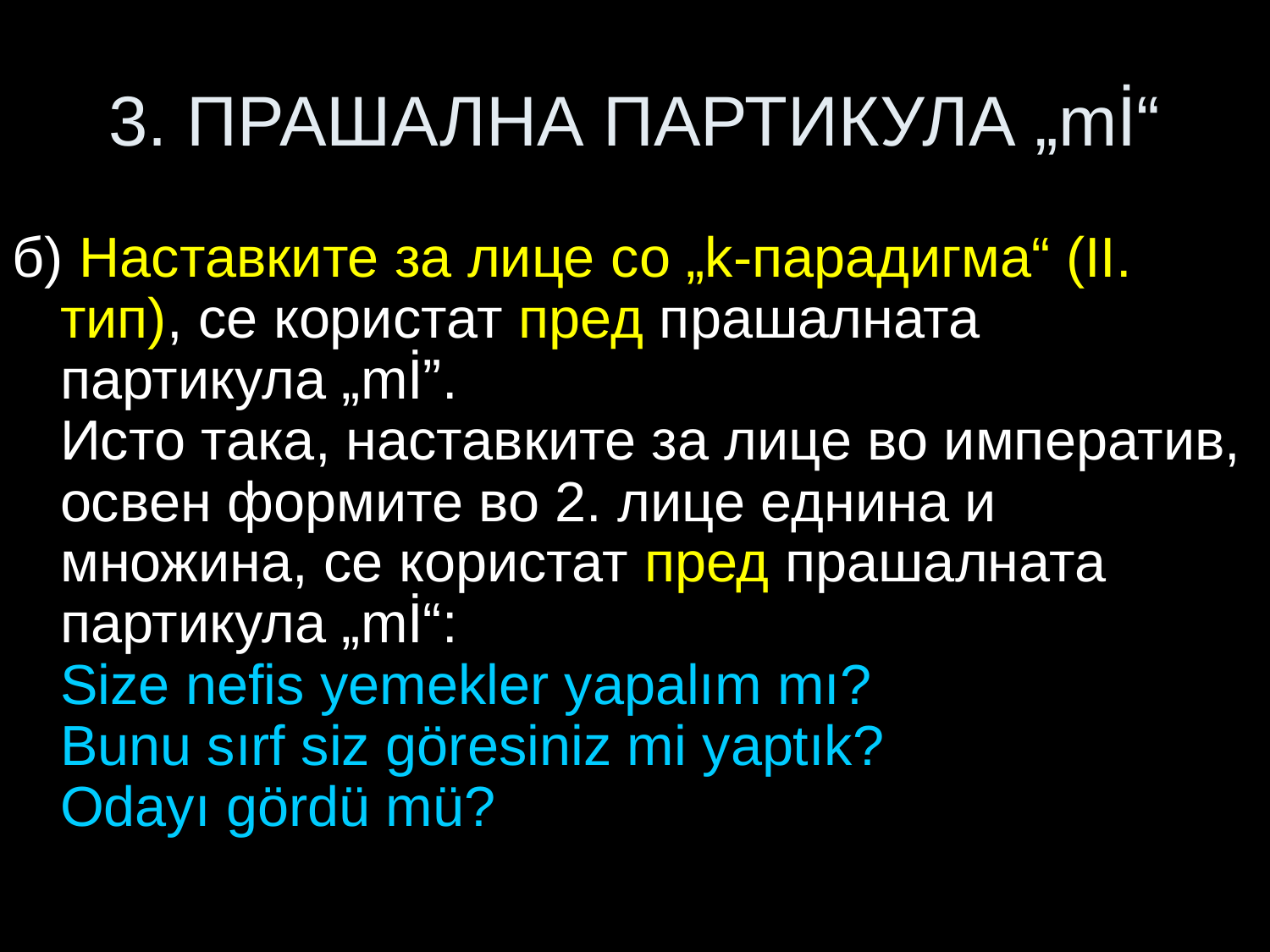

# 3. ПРАШАЛНА ПАРТИКУЛА „mİ“
б) Наставките за лице со „k-парадигма“ (II. тип), се користат пред прашалната партикула „mİ”.
Исто така, наставките за лице во императив, освен формите во 2. лице еднина и множина, се користат пред прашалната партикула „mİ“:
Size nefis yemekler yapalım mı?
Bunu sırf siz göresiniz mi yaptık?
Odayı gördü mü?